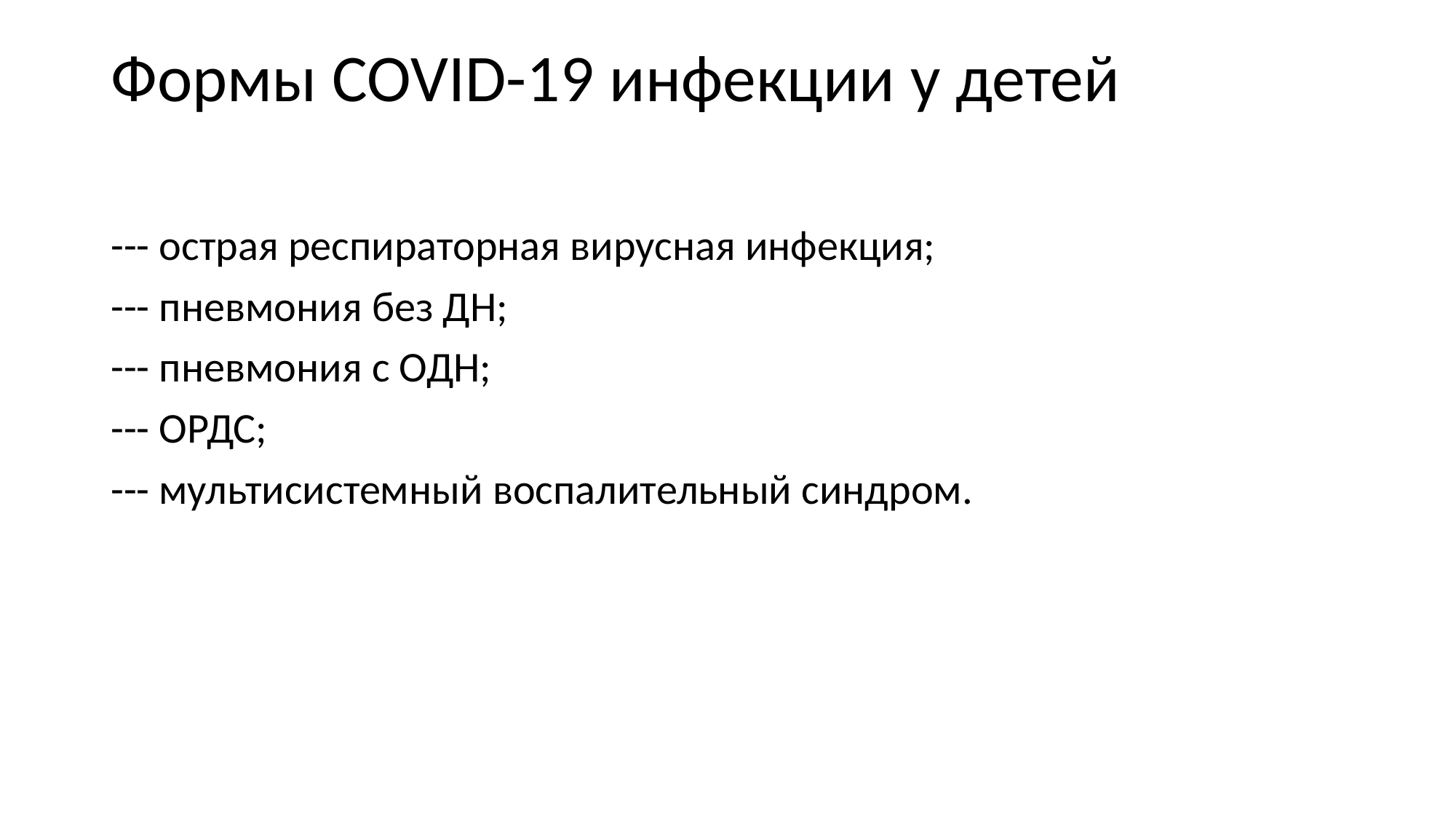

# Формы COVID-19 инфекции у детей
--- острая респираторная вирусная инфекция;
--- пневмония без ДН;
--- пневмония с ОДН;
--- ОРДС;
--- мультисистемный воспалительный синдром.